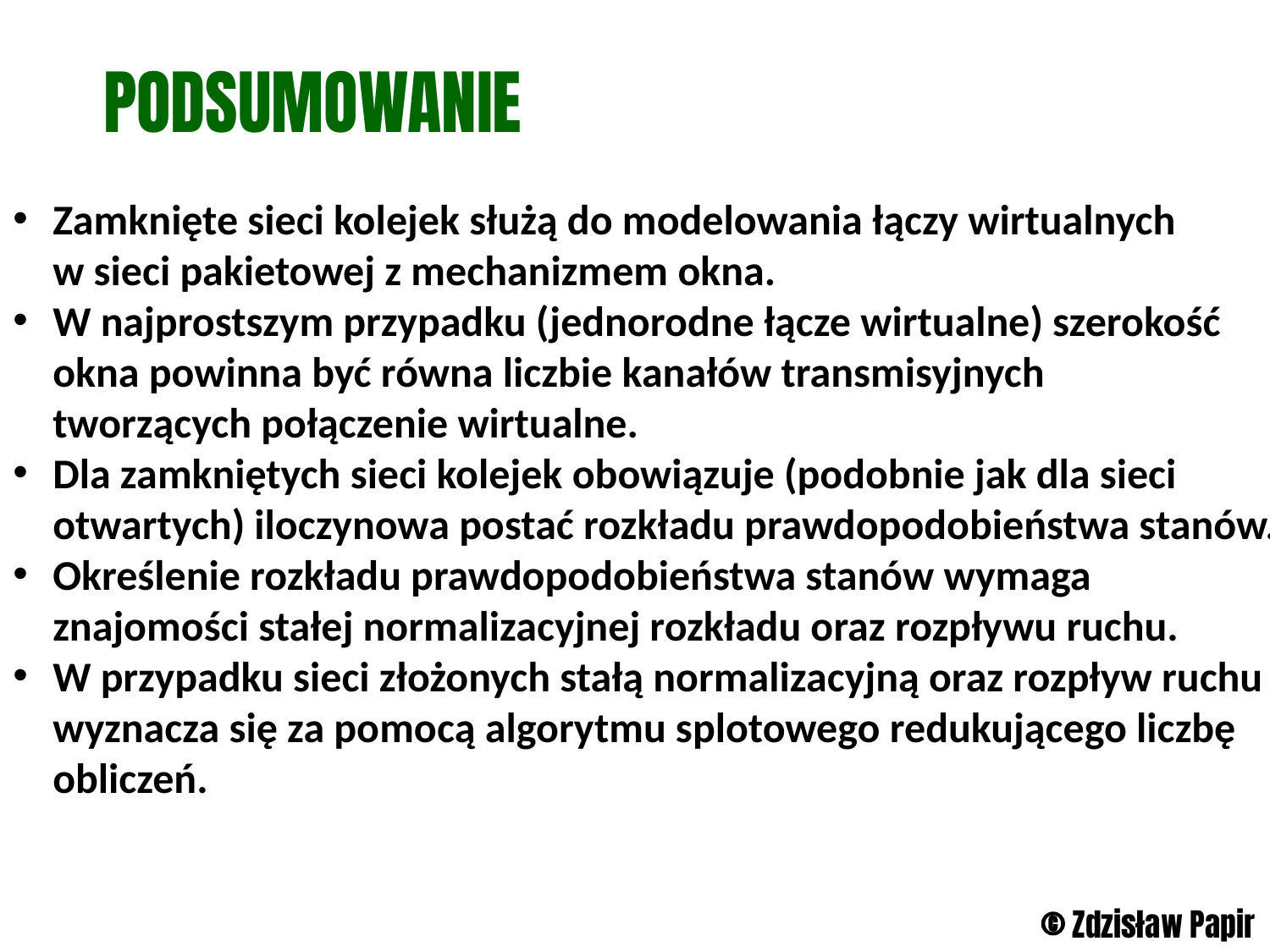

# PODSUMOWANIE
Zamknięte sieci kolejek służą do modelowania łączy wirtualnych
w sieci pakietowej z mechanizmem okna.
W najprostszym przypadku (jednorodne łącze wirtualne) szerokość
okna powinna być równa liczbie kanałów transmisyjnych
tworzących połączenie wirtualne.
Dla zamkniętych sieci kolejek obowiązuje (podobnie jak dla sieci
otwartych) iloczynowa postać rozkładu prawdopodobieństwa stanów.
Określenie rozkładu prawdopodobieństwa stanów wymaga
znajomości stałej normalizacyjnej rozkładu oraz rozpływu ruchu.
W przypadku sieci złożonych stałą normalizacyjną oraz rozpływ ruchu
wyznacza się za pomocą algorytmu splotowego redukującego liczbę
obliczeń.

© Zdzisław Papir